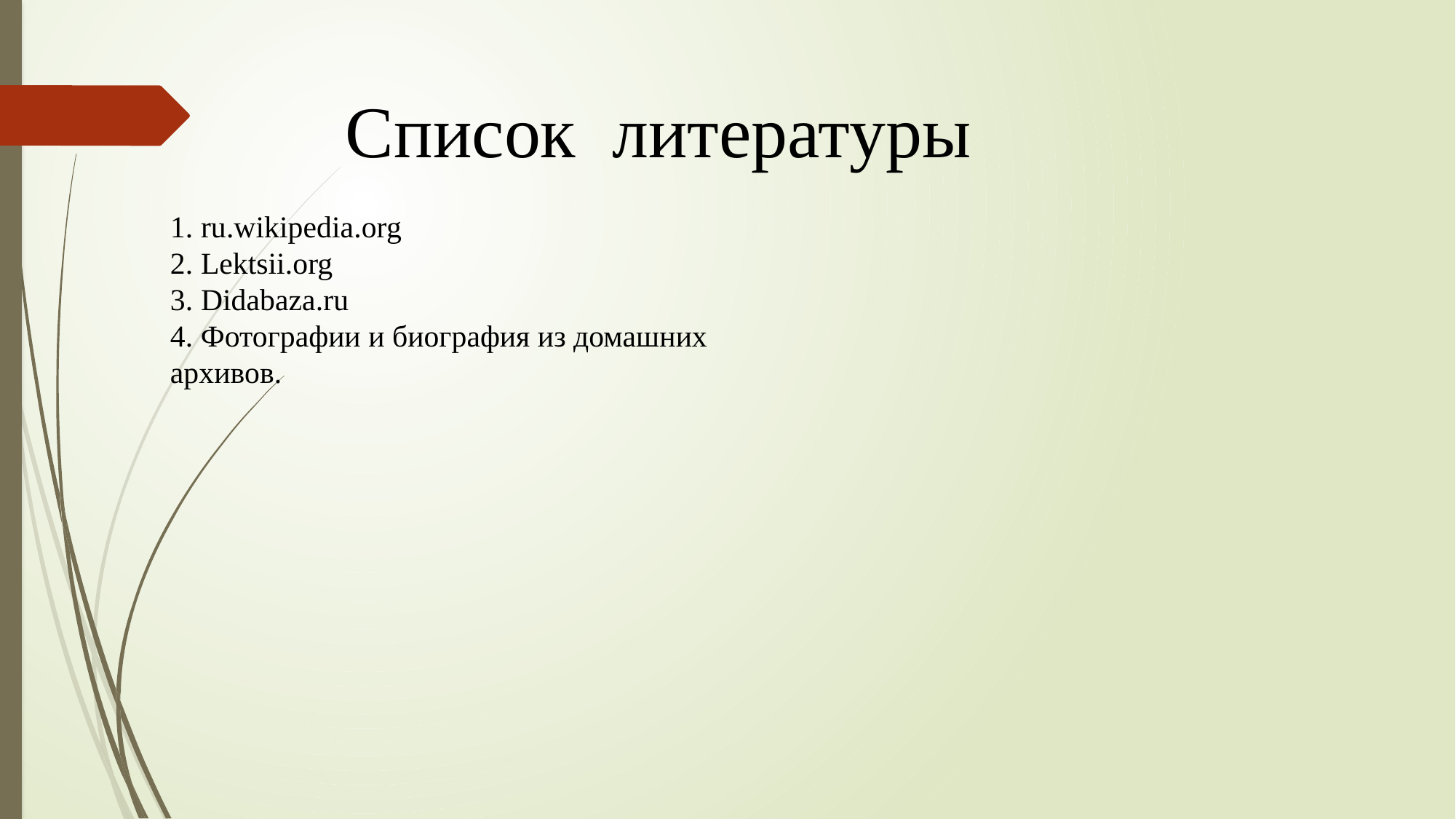

Список  литературы

1. ru.wikipedia.org
2. Lektsii.org
3. Didabaza.ru
4. Фотографии и биография из домашних архивов.